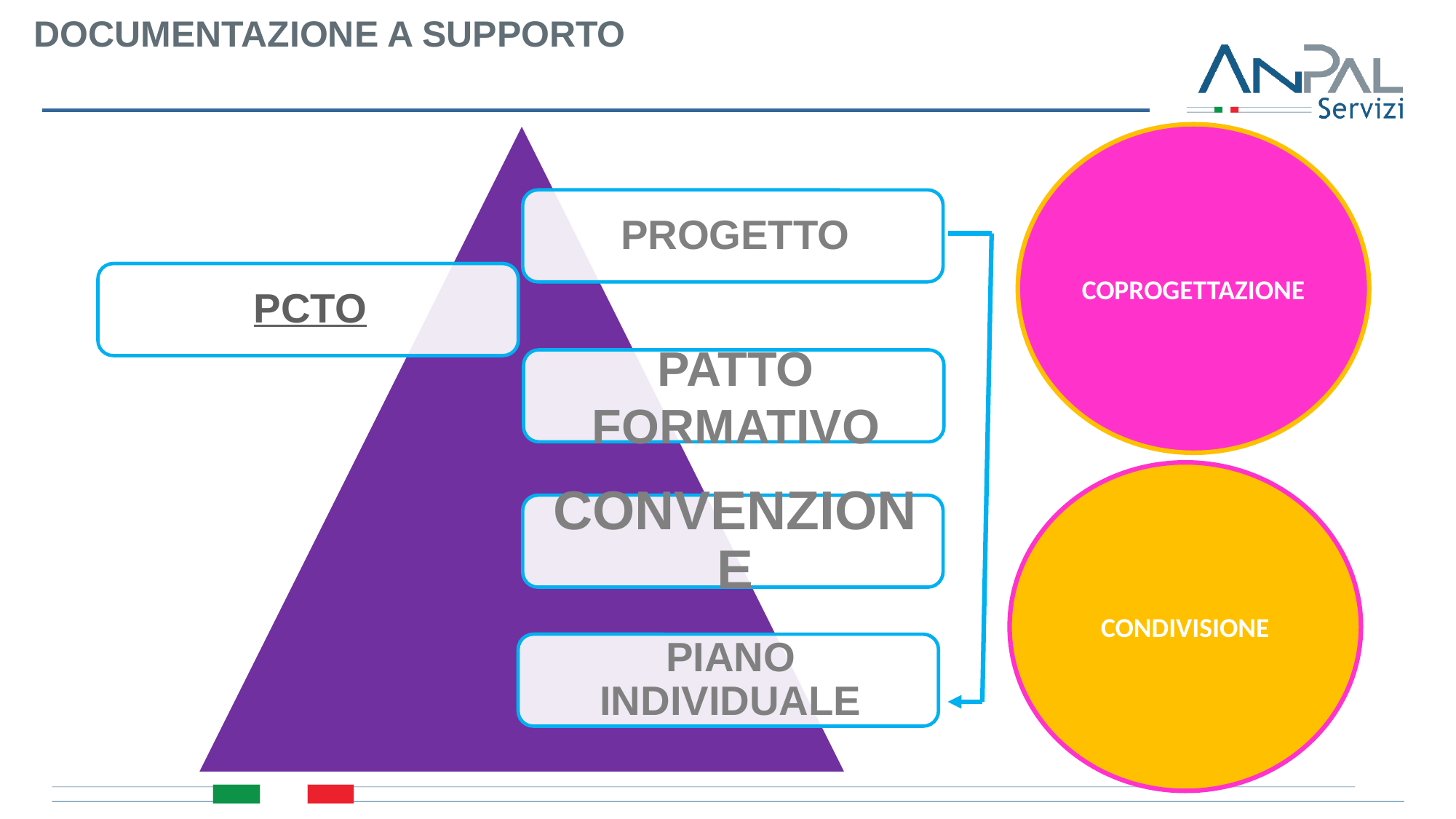

DOCUMENTAZIONE A SUPPORTO
COPROGETTAZIONE
PROGETTO

PATTO FORMATIVO

CONVENZIONE
PIANO INDIVIDUALE
PCTO
CONDIVISIONE